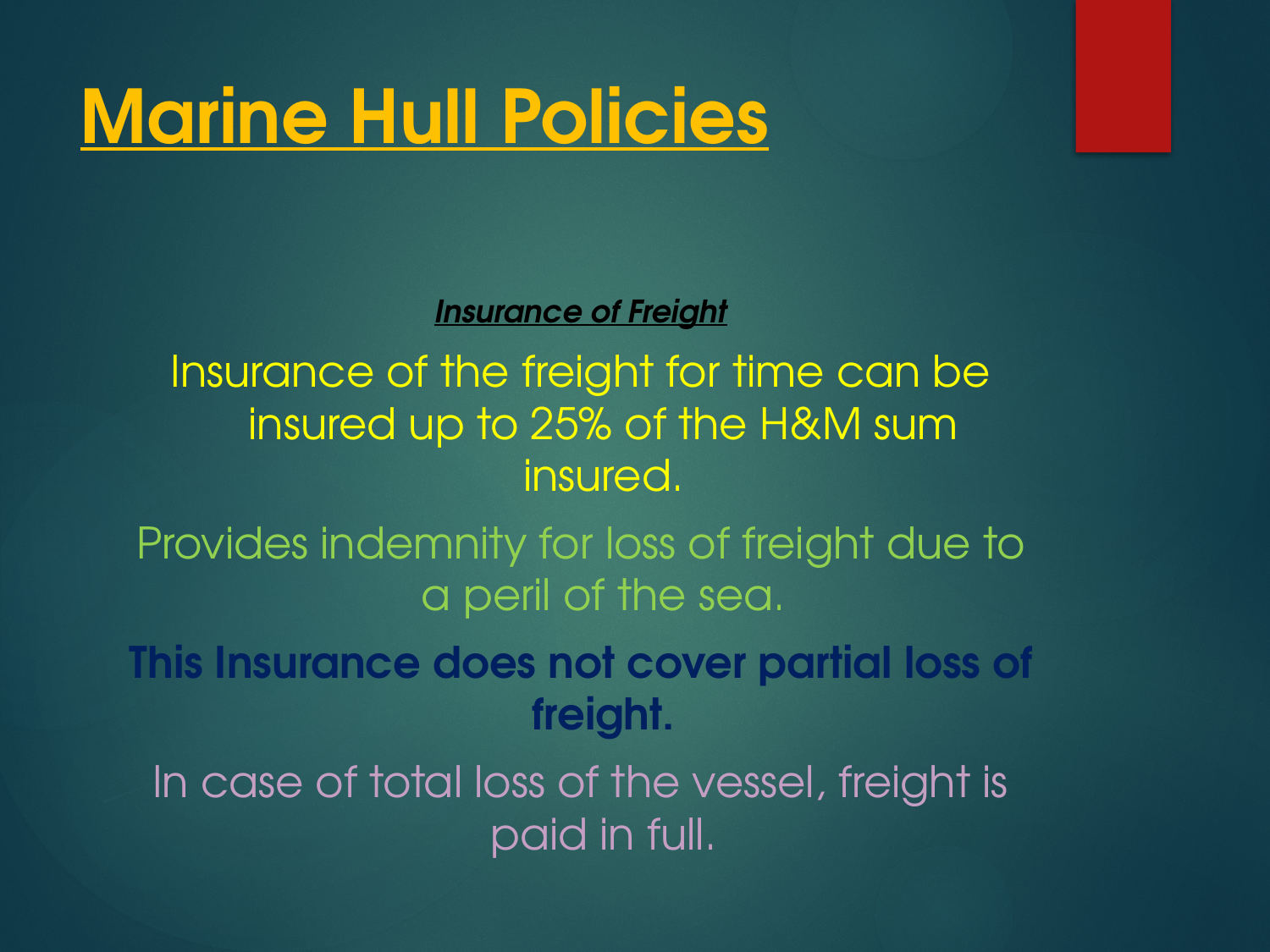

# Marine Hull Policies
Insurance of Freight
Insurance of the freight for time can be insured up to 25% of the H&M sum insured.
Provides indemnity for loss of freight due to a peril of the sea.
This Insurance does not cover partial loss of freight.
In case of total loss of the vessel, freight is paid in full.